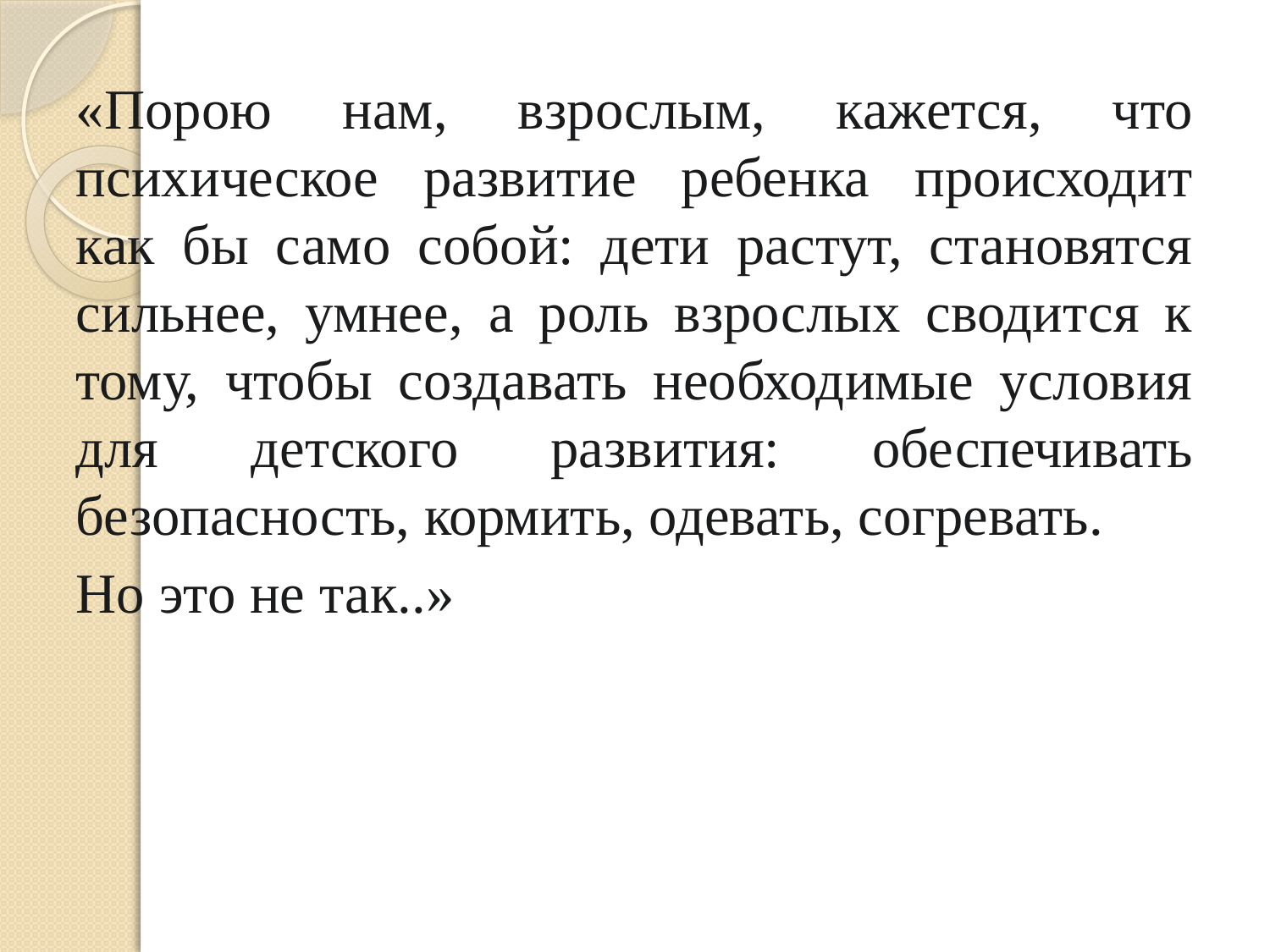

«Порою нам, взрослым, кажется, что психическое развитие ребенка происходит как бы само собой: дети растут, становятся сильнее, умнее, а роль взрослых сводится к тому, чтобы создавать необходимые условия для детского развития: обеспечивать безопасность, кормить, одевать, согревать.
Но это не так..»